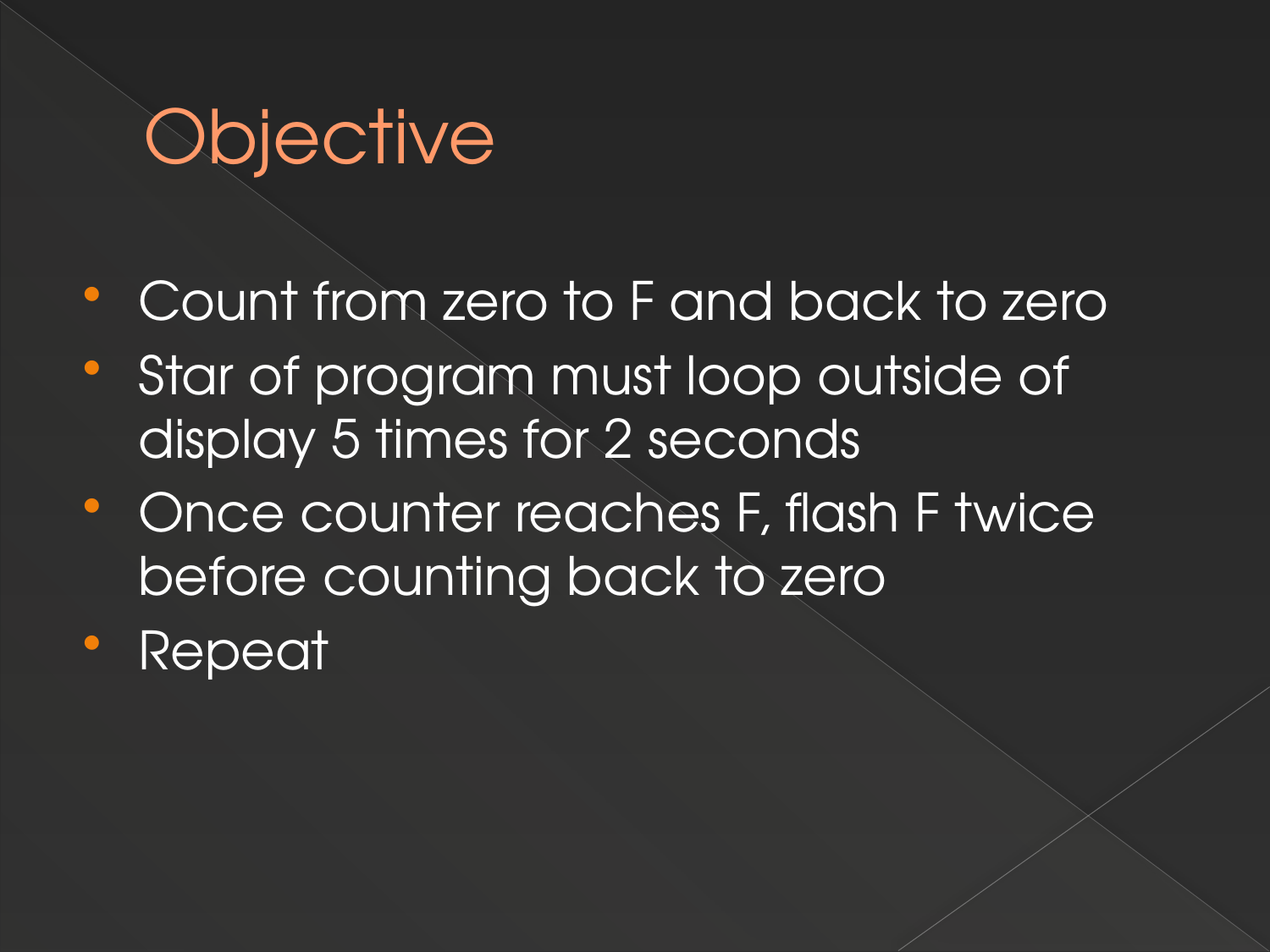

# Objective
Count from zero to F and back to zero
Star of program must loop outside of display 5 times for 2 seconds
Once counter reaches F, flash F twice before counting back to zero
Repeat